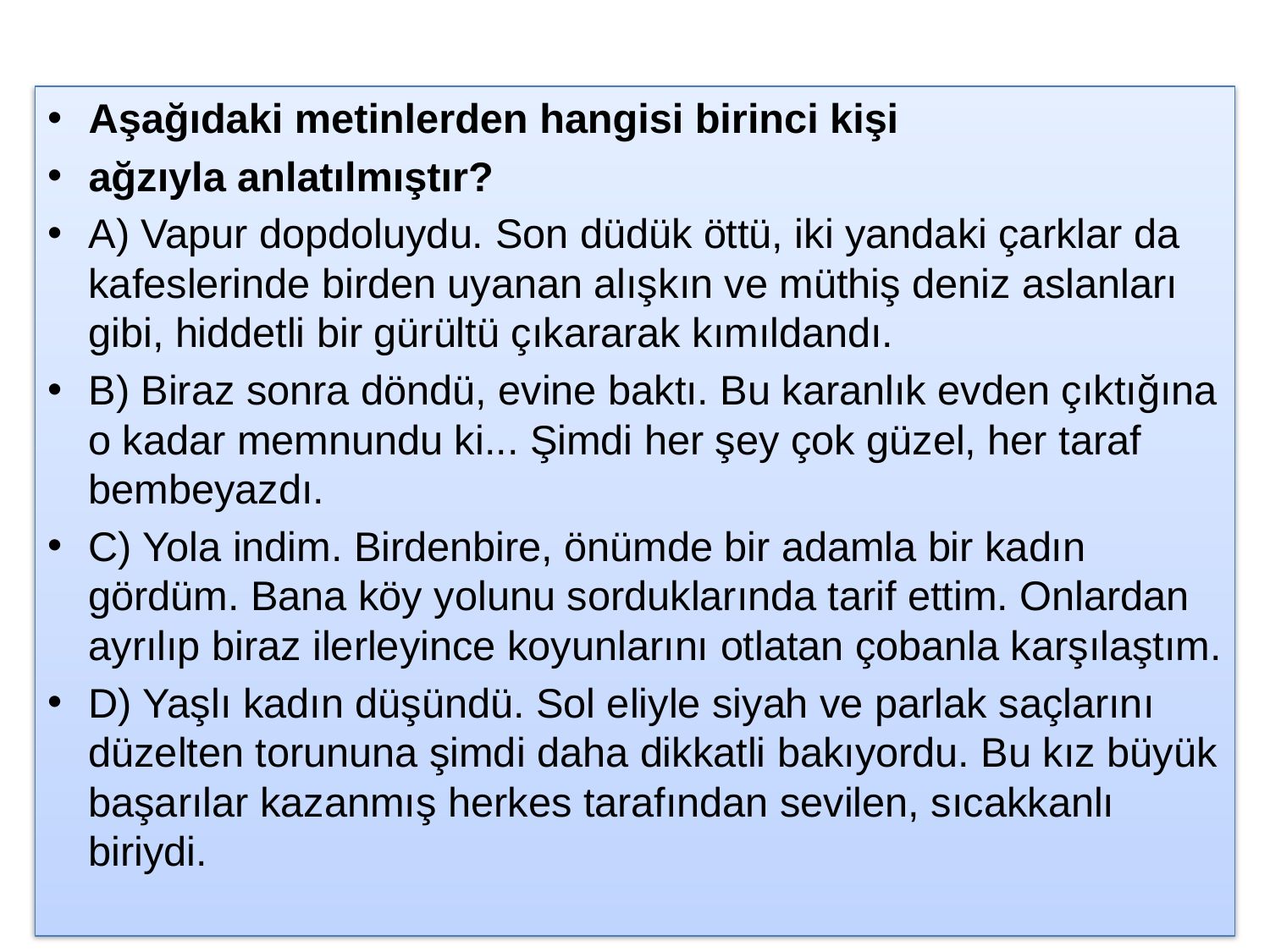

#
Aşağıdaki metinlerden hangisi birinci kişi
ağzıyla anlatılmıştır?
A) Vapur dopdoluydu. Son düdük öttü, iki yandaki çarklar da kafeslerinde birden uyanan alışkın ve müthiş deniz aslanları gibi, hiddetli bir gürültü çıkararak kımıldandı.
B) Biraz sonra döndü, evine baktı. Bu karanlık evden çıktığına o kadar memnundu ki... Şimdi her şey çok güzel, her taraf bembeyazdı.
C) Yola indim. Birdenbire, önümde bir adamla bir kadın gördüm. Bana köy yolunu sorduklarında tarif ettim. Onlardan ayrılıp biraz ilerleyince koyunlarını otlatan çobanla karşılaştım.
D) Yaşlı kadın düşündü. Sol eliyle siyah ve parlak saçlarını düzelten torununa şimdi daha dikkatli bakıyordu. Bu kız büyük başarılar kazanmış herkes tarafından sevilen, sıcakkanlı biriydi.